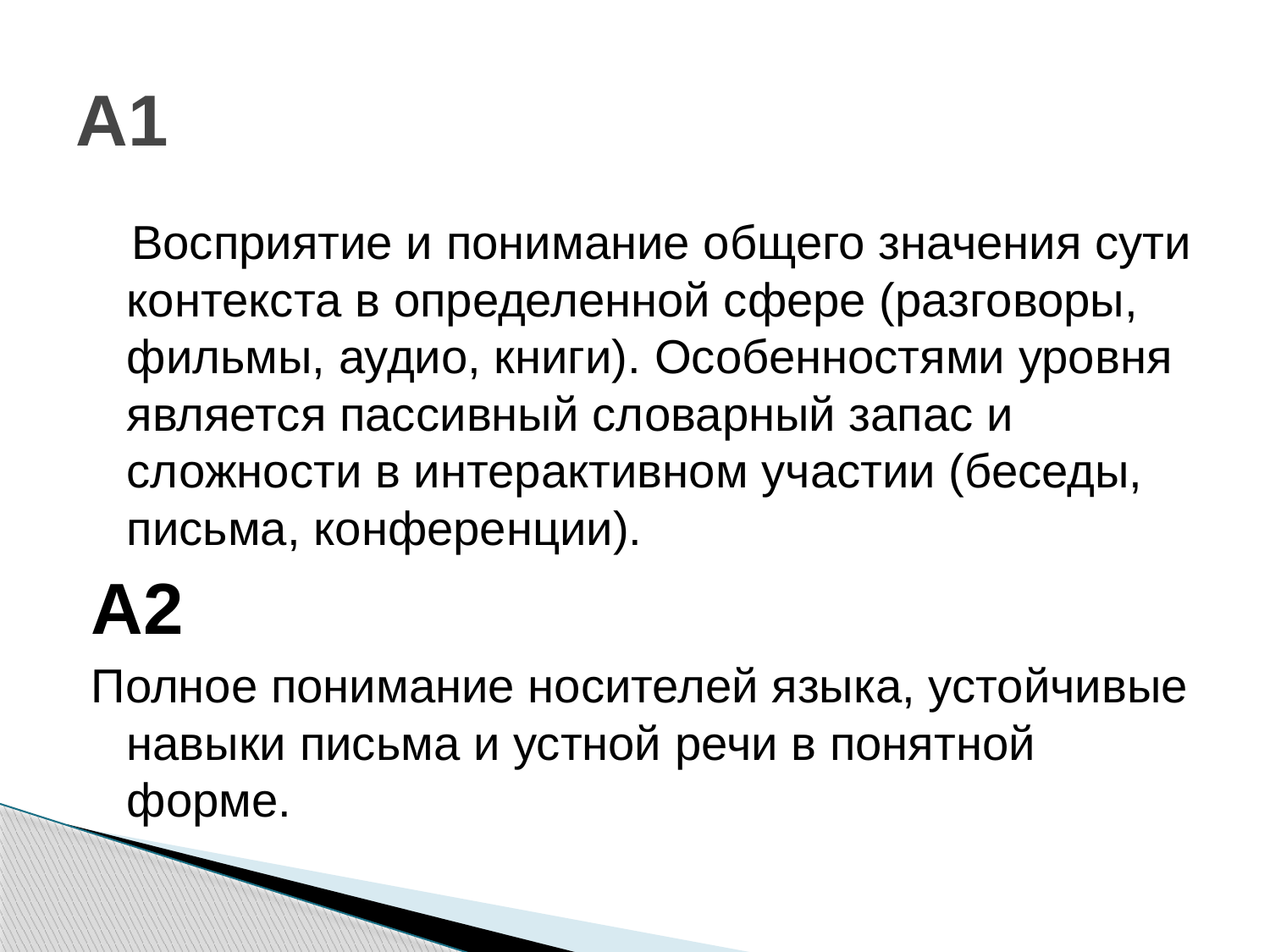

# А1
   Восприятие и понимание общего значения сути контекста в определенной сфере (разговоры, фильмы, аудио, книги). Особенностями уровня является пассивный словарный запас и сложности в интерактивном участии (беседы, письма, конференции).
А2
Полное понимание носителей языка, устойчивые навыки письма и устной речи в понятной форме.